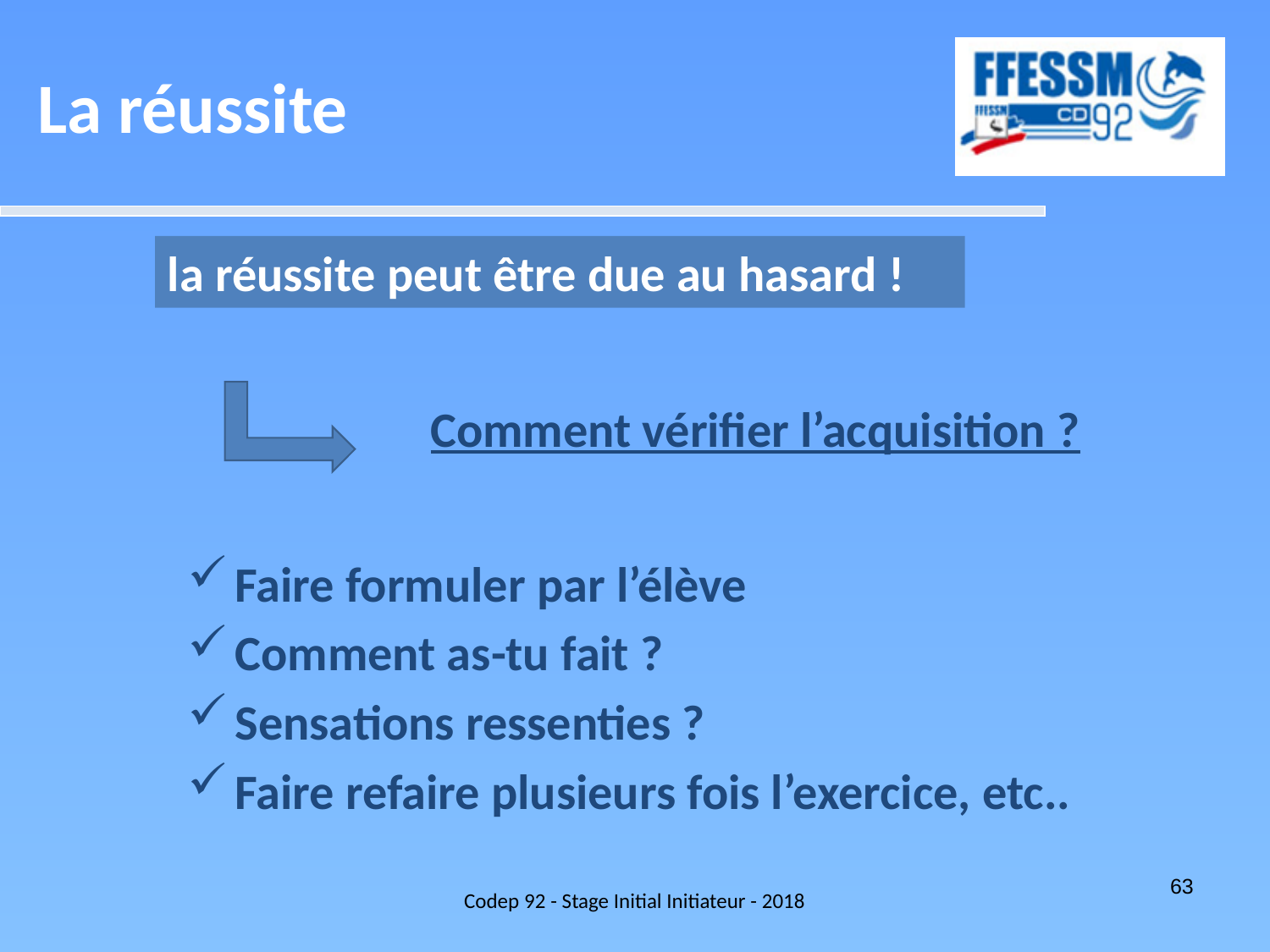

La réussite
la réussite peut être due au hasard !

Comment vérifier l’acquisition ?
Faire formuler par l’élève
Comment as-tu fait ?
Sensations ressenties ?
Faire refaire plusieurs fois l’exercice, etc..
Codep 92 - Stage Initial Initiateur - 2018
63